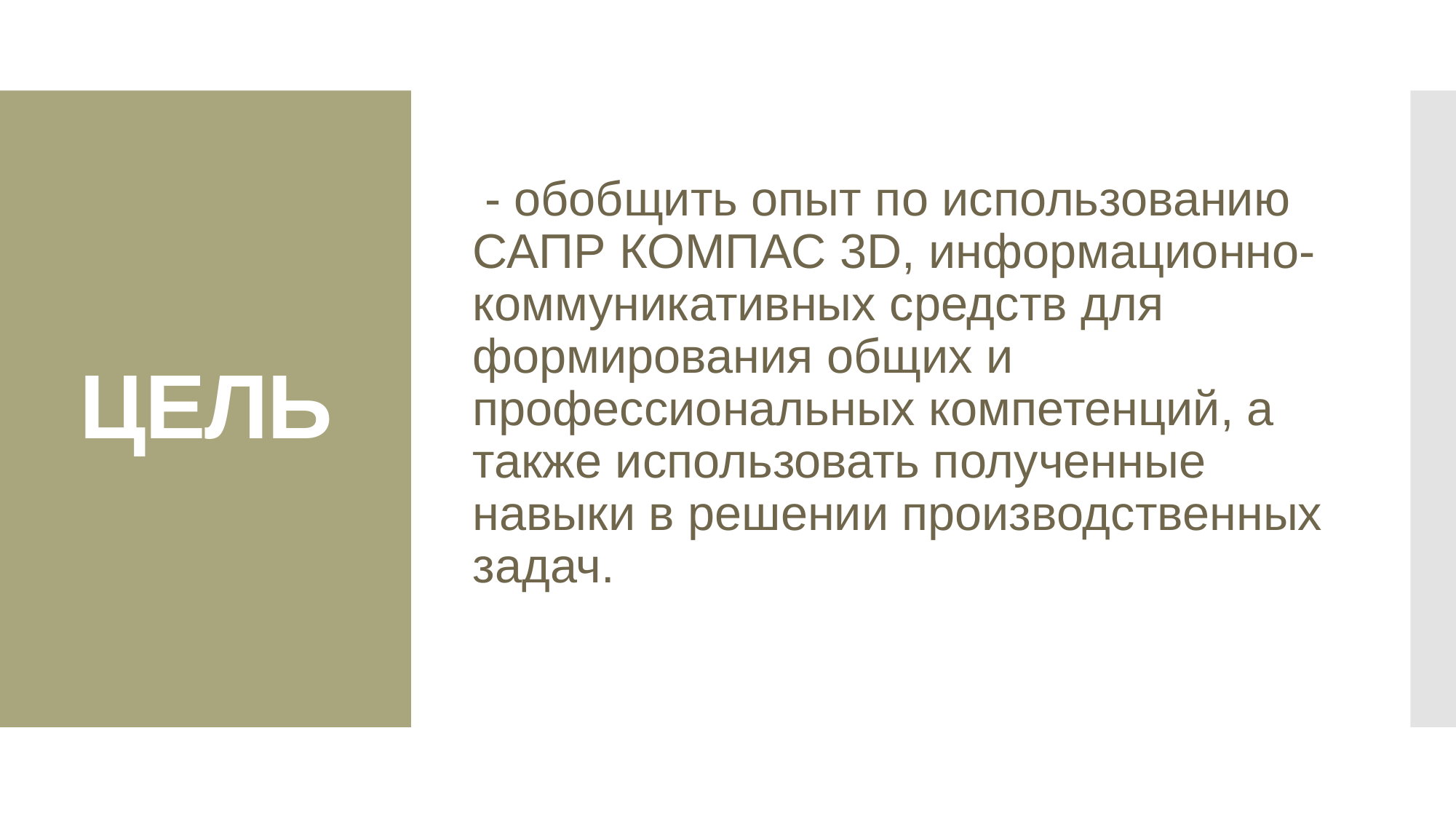

- обобщить опыт по использованию САПР КОМПАС 3D, информационно-коммуникативных средств для формирования общих и профессиональных компетенций, а также использовать полученные навыки в решении производственных задач.

# ЦЕЛЬ